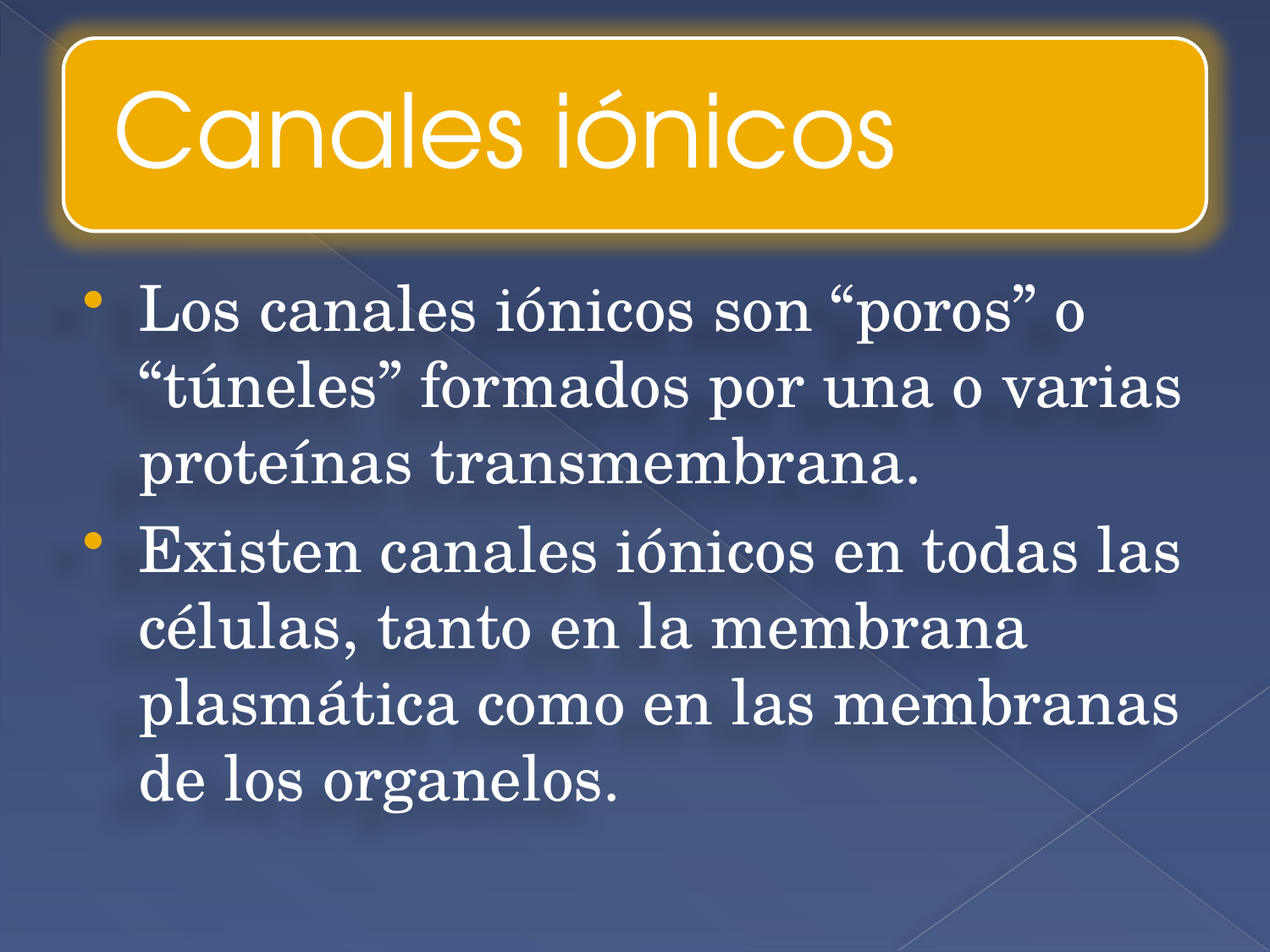

Canales iónicos
Los canales iónicos son “poros” o “túneles” formados por una o varias proteínas transmembrana.
Existen canales iónicos en todas las células, tanto en la membrana plasmática como en las membranas de los organelos.